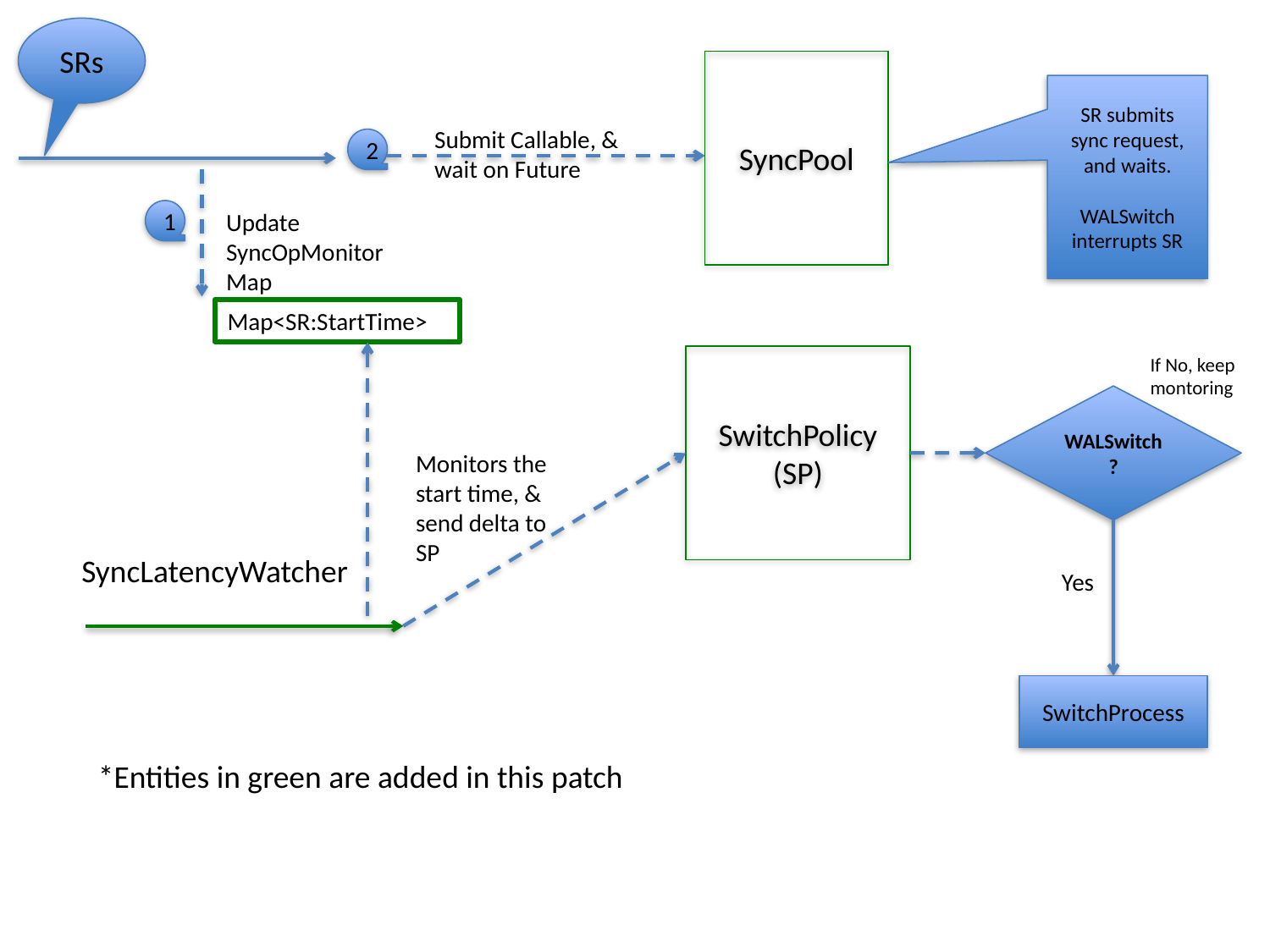

SRs
SyncPool
SR submits sync request, and waits.

WALSwitch interrupts SR
Submit Callable, & wait on Future
2
1
Update SyncOpMonitor Map
Map<SR:StartTime>
SwitchPolicy (SP)
If No, keep montoring
WALSwitch?
Monitors the start time, & send delta to SP
SyncLatencyWatcher
Yes
SwitchProcess
*Entities in green are added in this patch